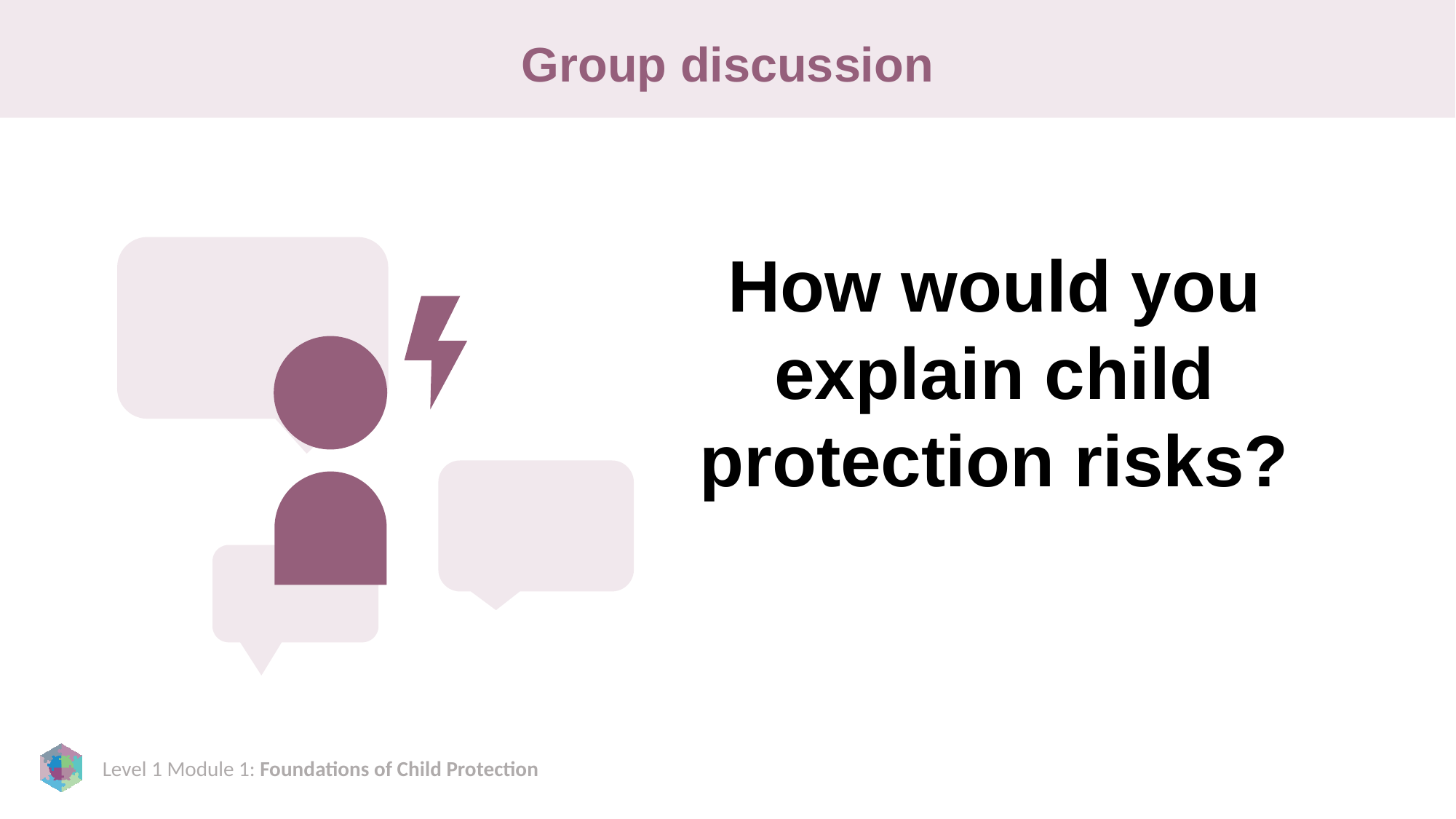

# Group discussion
How would you explain child protection risks?